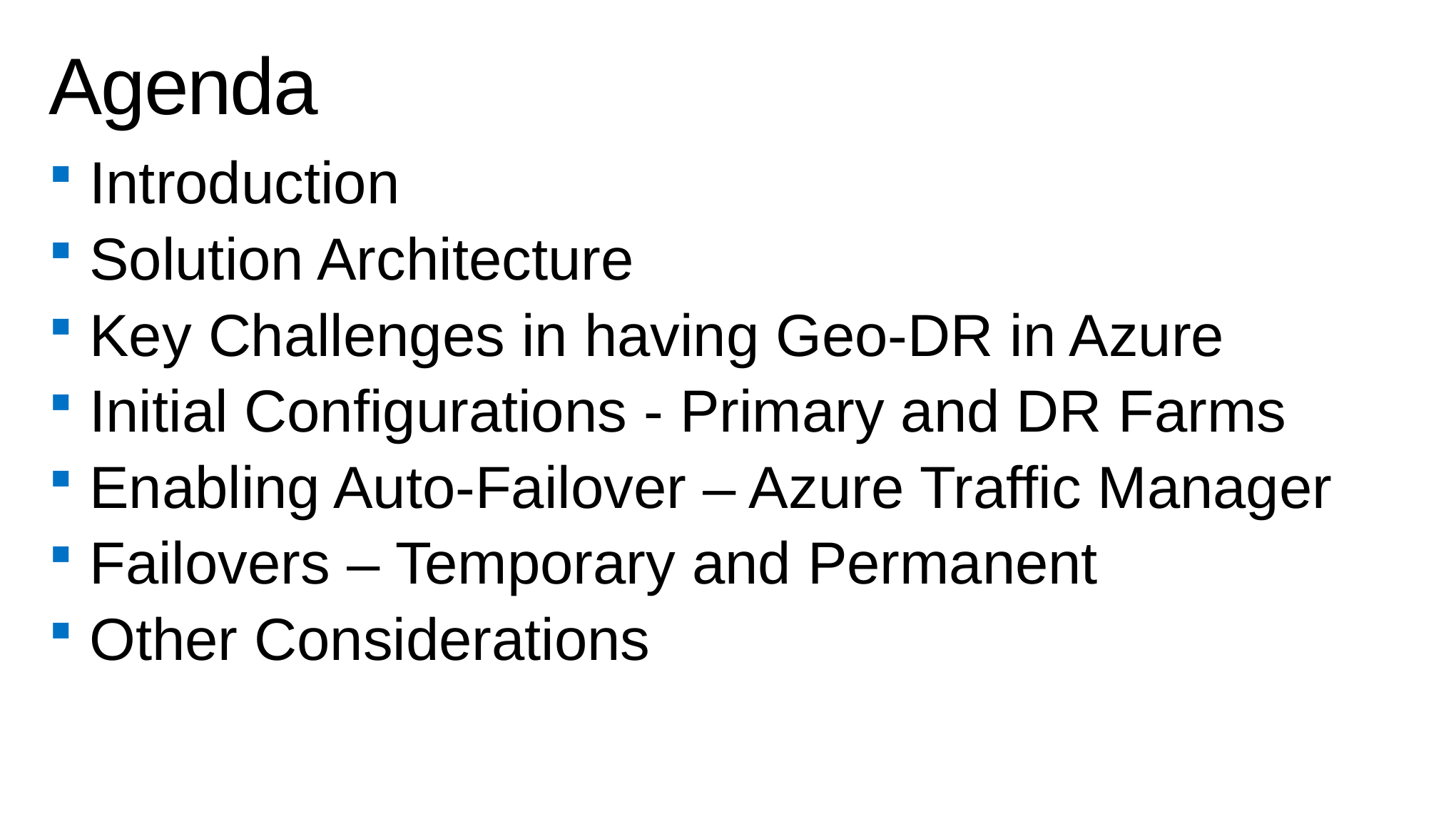

# Agenda
Introduction
Solution Architecture
Key Challenges in having Geo-DR in Azure
Initial Configurations - Primary and DR Farms
Enabling Auto-Failover – Azure Traffic Manager
Failovers – Temporary and Permanent
Other Considerations